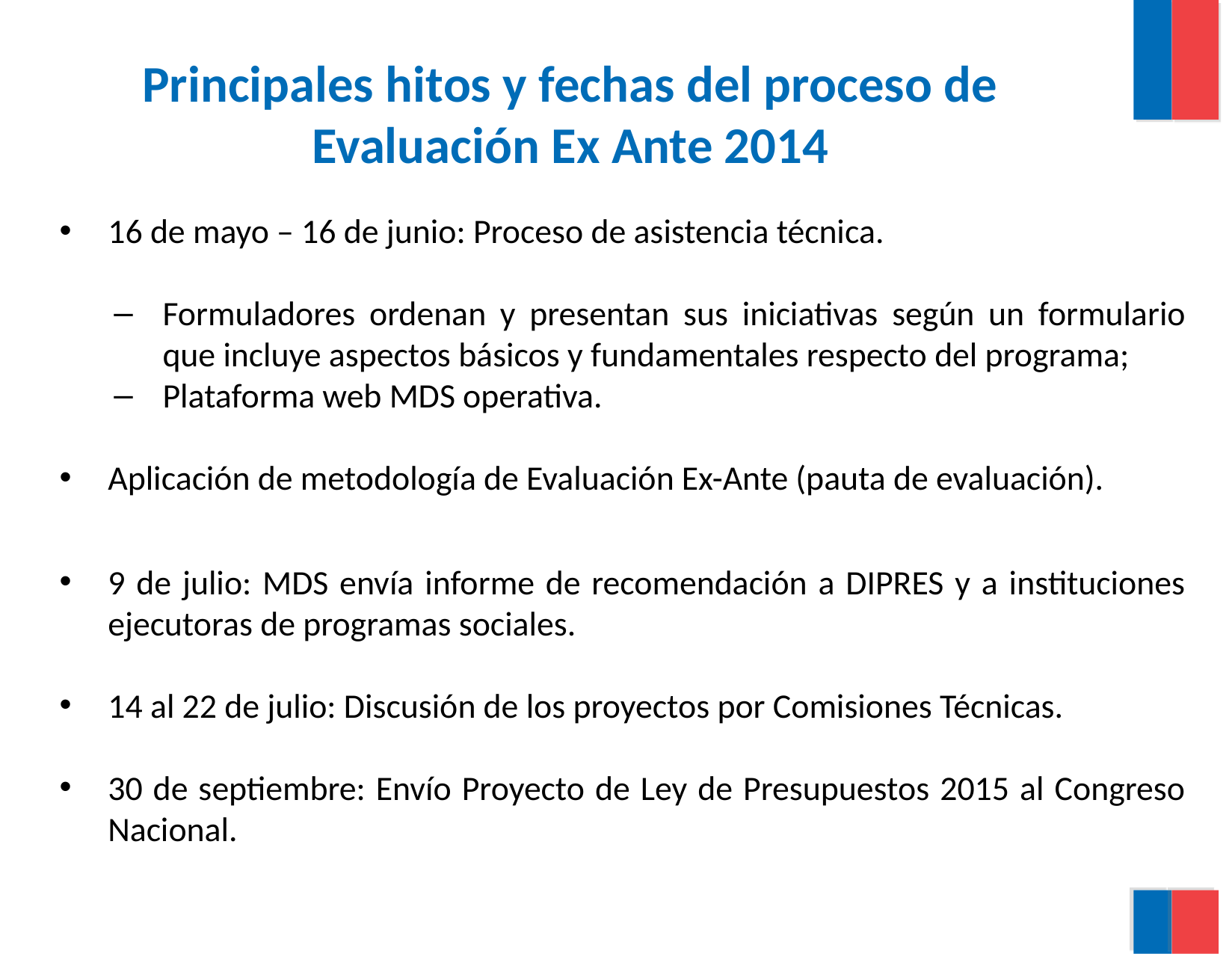

# Principales hitos y fechas del proceso de Evaluación Ex Ante 2014
16 de mayo – 16 de junio: Proceso de asistencia técnica.

Formuladores ordenan y presentan sus iniciativas según un formulario que incluye aspectos básicos y fundamentales respecto del programa;
Plataforma web MDS operativa.

Aplicación de metodología de Evaluación Ex-Ante (pauta de evaluación).

9 de julio: MDS envía informe de recomendación a DIPRES y a instituciones ejecutoras de programas sociales.

14 al 22 de julio: Discusión de los proyectos por Comisiones Técnicas.

30 de septiembre: Envío Proyecto de Ley de Presupuestos 2015 al Congreso Nacional.